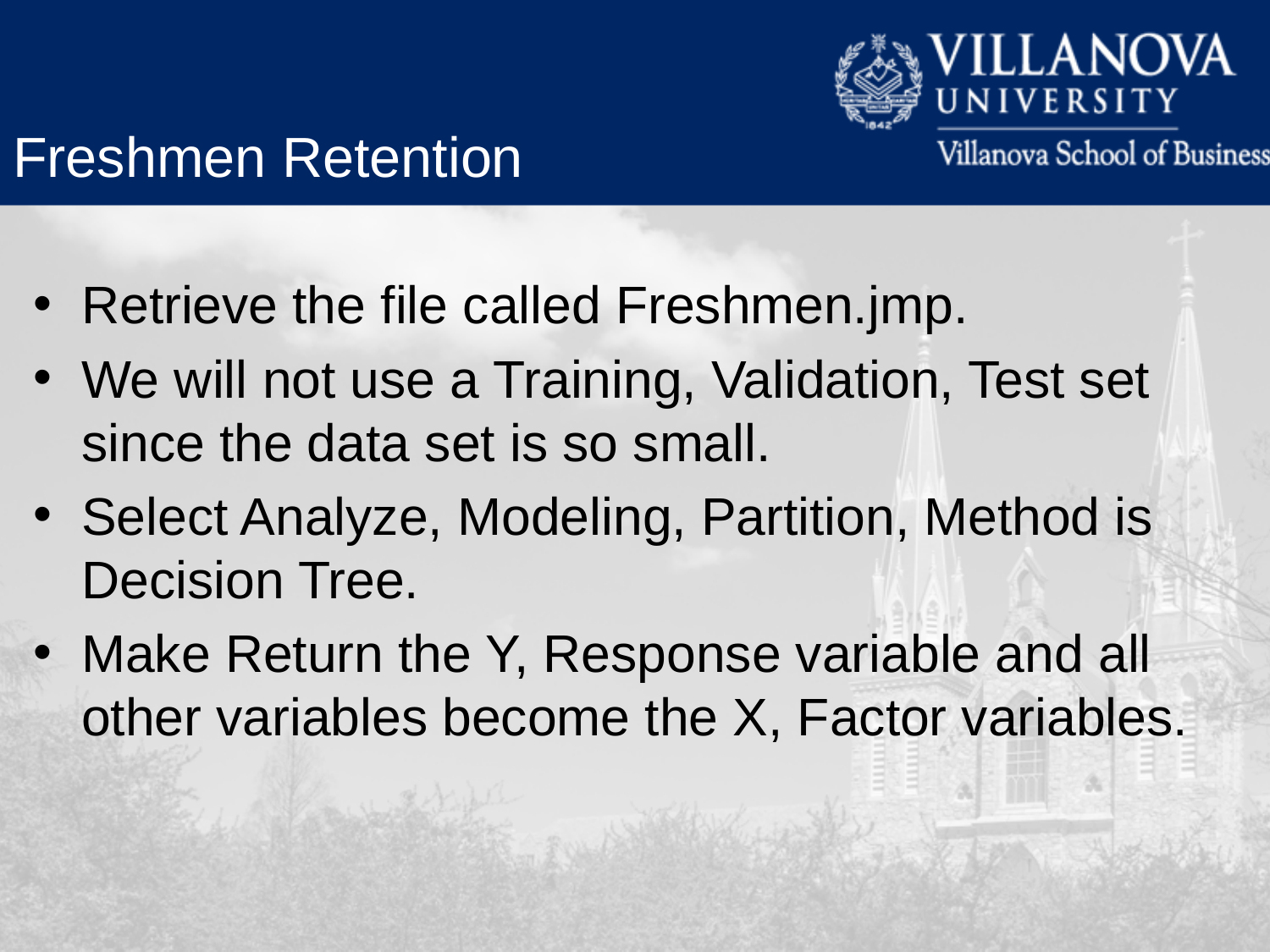

Freshmen Retention
Retrieve the file called Freshmen.jmp.
We will not use a Training, Validation, Test set since the data set is so small.
Select Analyze, Modeling, Partition, Method is Decision Tree.
Make Return the Y, Response variable and all other variables become the X, Factor variables.